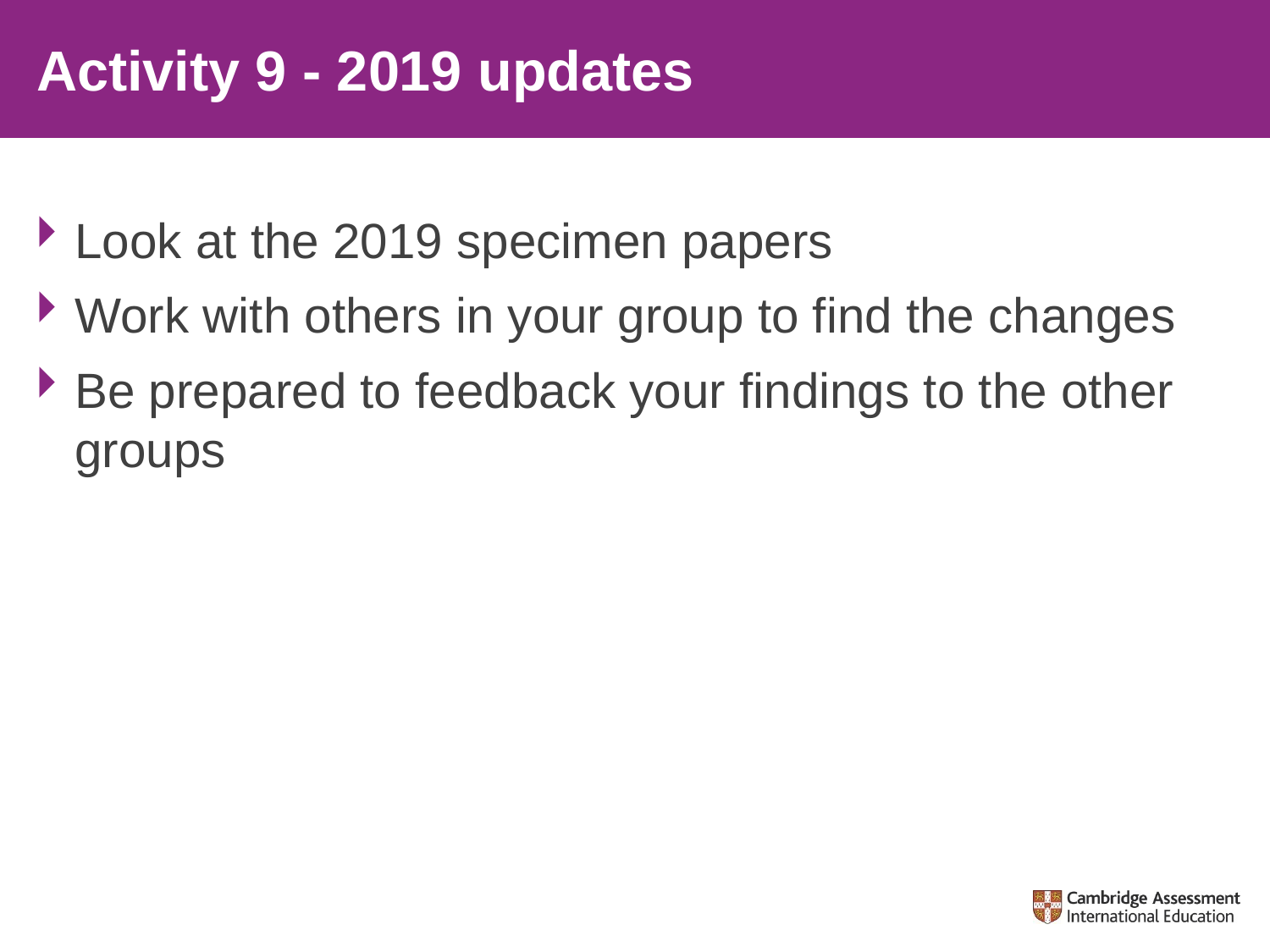

# Activity 9 - 2019 updates
Look at the 2019 specimen papers
Work with others in your group to find the changes
Be prepared to feedback your findings to the other groups